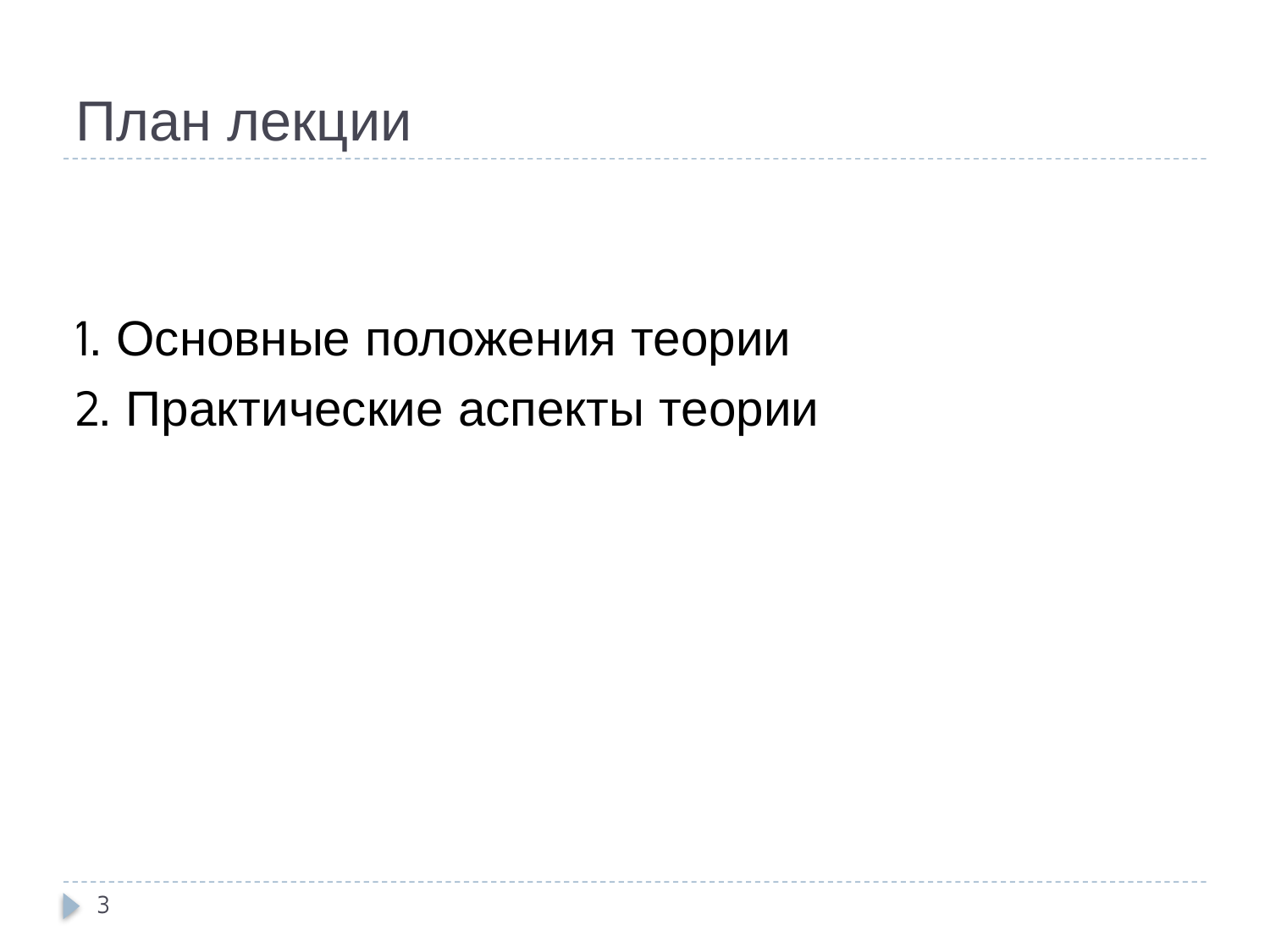

# План лекции

1. Основные положения теории
2. Практические аспекты теории

3